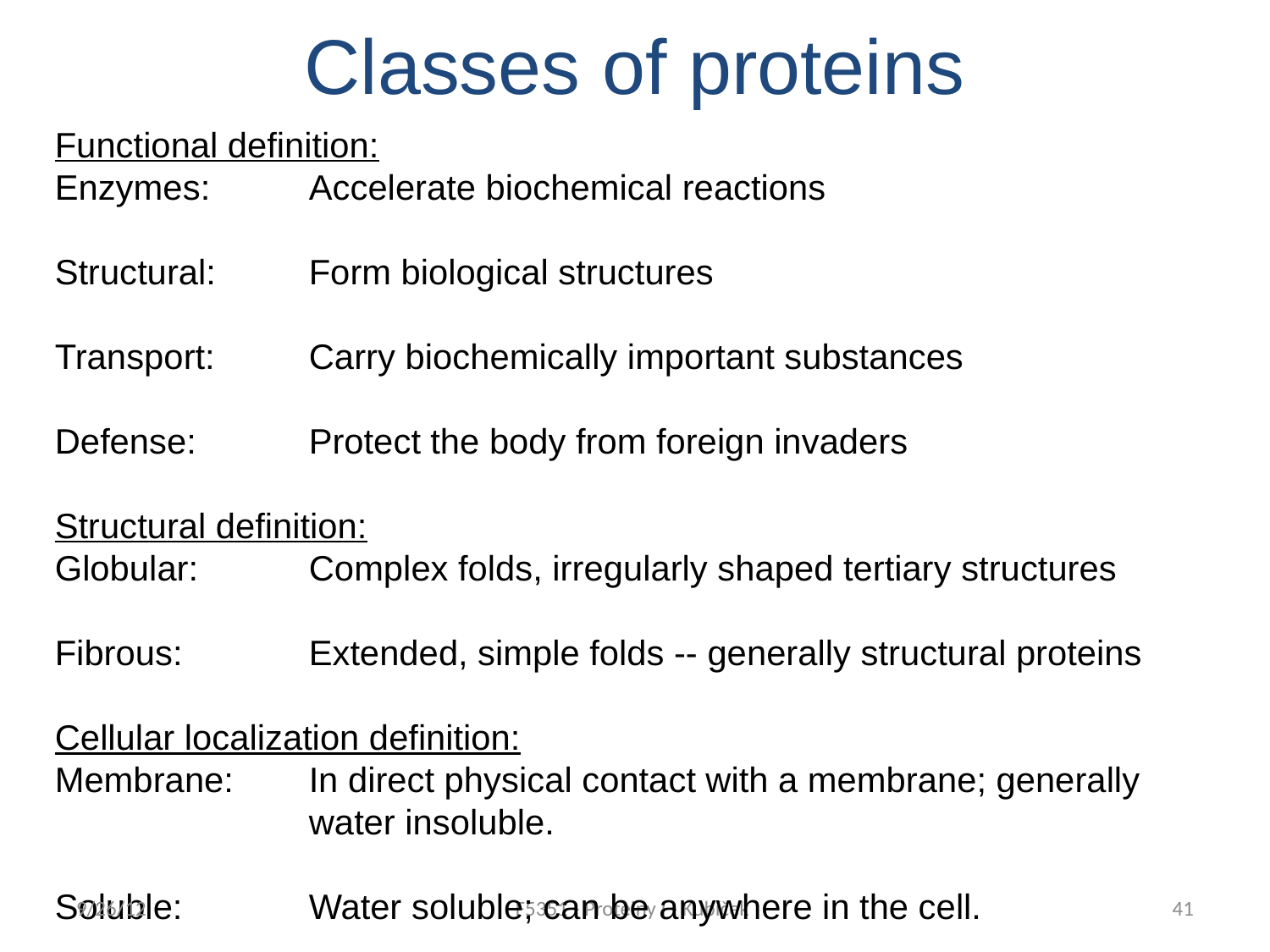

Classes of proteins
Functional definition:
Enzymes: 	Accelerate biochemical reactions

Structural:	Form biological structures

Transport:	Carry biochemically important substances

Defense:	Protect the body from foreign invaders

Structural definition:
Globular:	Complex folds, irregularly shaped tertiary structures

Fibrous:	Extended, simple folds -- generally structural proteins

Cellular localization definition:
Membrane:	In direct physical contact with a membrane; generally 			water insoluble.

Soluble:	Water soluble; can be anywhere in the cell.
9/26/12
F5351 - Proteiny I - Kubíček
41